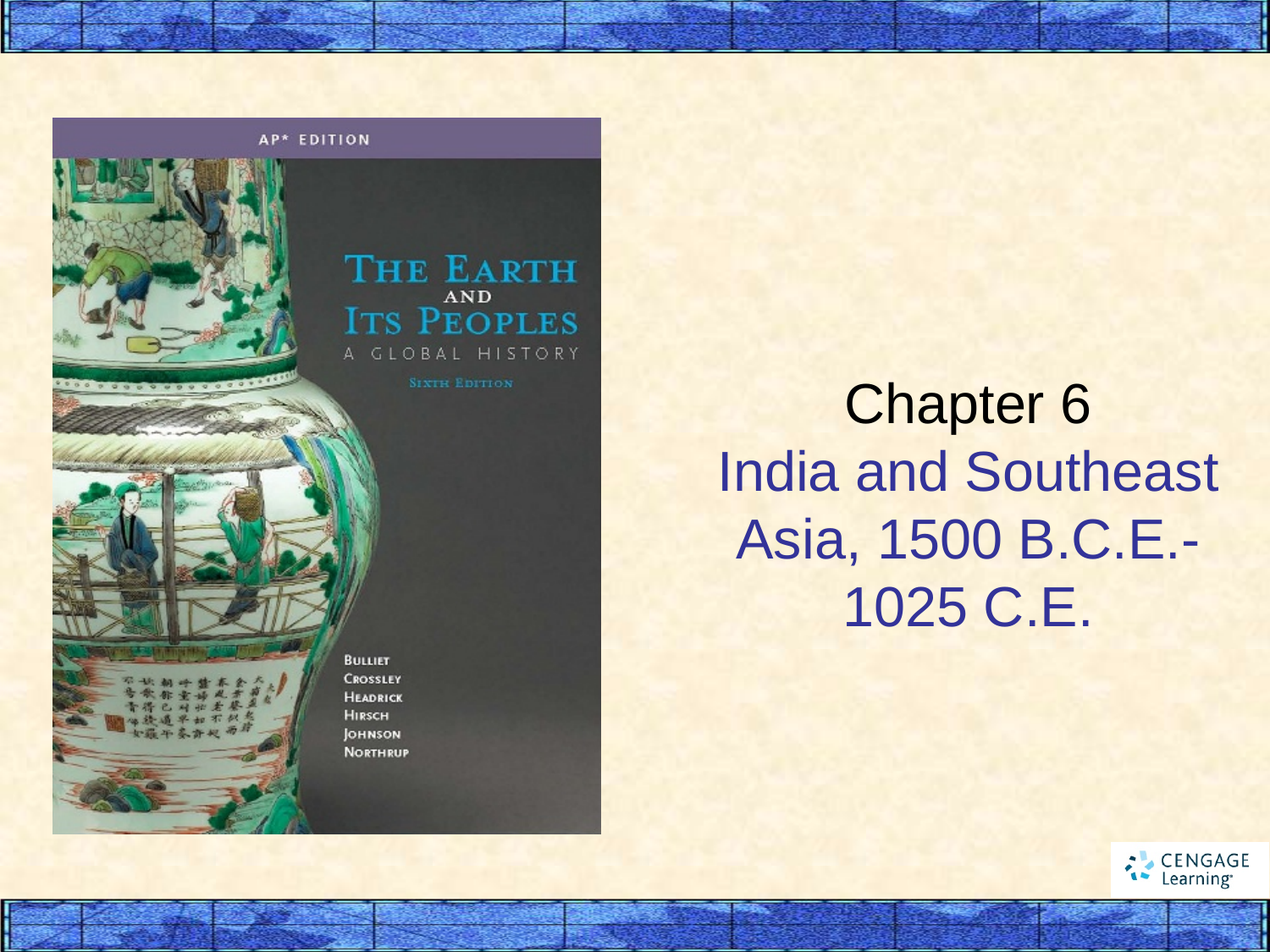

# Chapter 6 India and Southeast Asia, 1500 B.C.E.-1025 C.E.